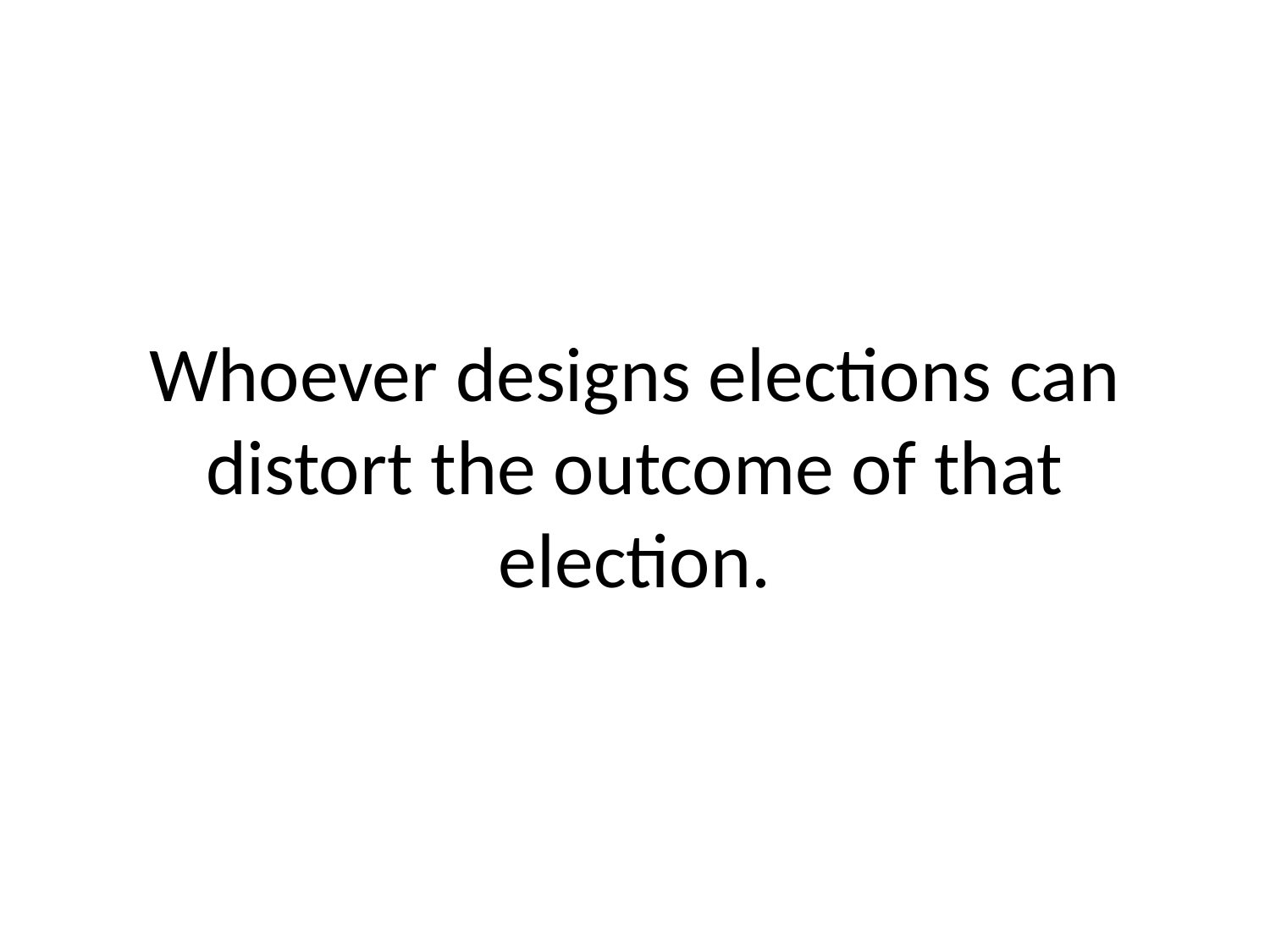

# Whoever designs elections can distort the outcome of that election.